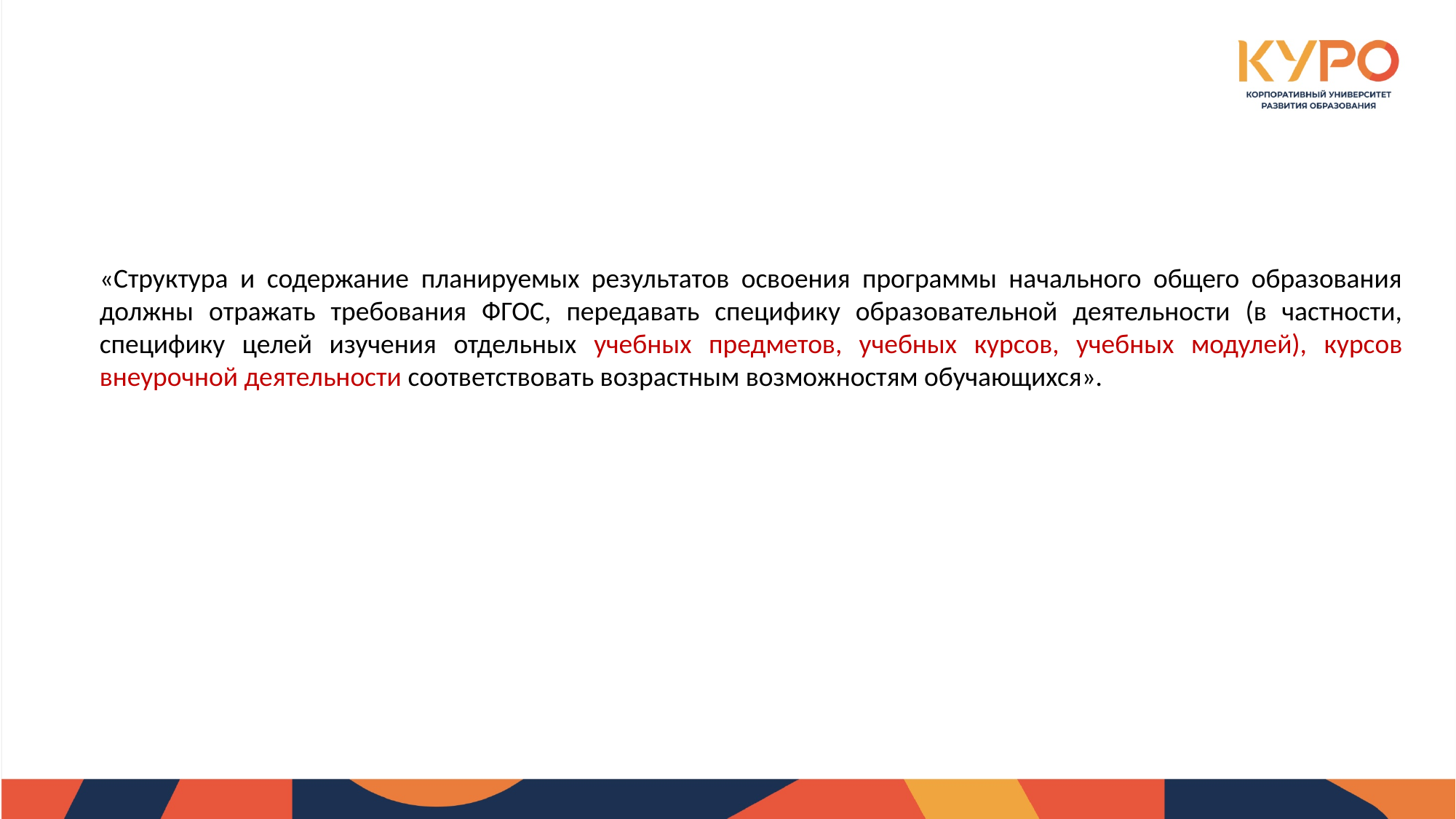

«Структура и содержание планируемых результатов освоения программы начального общего образования должны отражать требования ФГОС, передавать специфику образовательной деятельности (в частности, специфику целей изучения отдельных учебных предметов, учебных курсов, учебных модулей), курсов внеурочной деятельности соответствовать возрастным возможностям обучающихся».